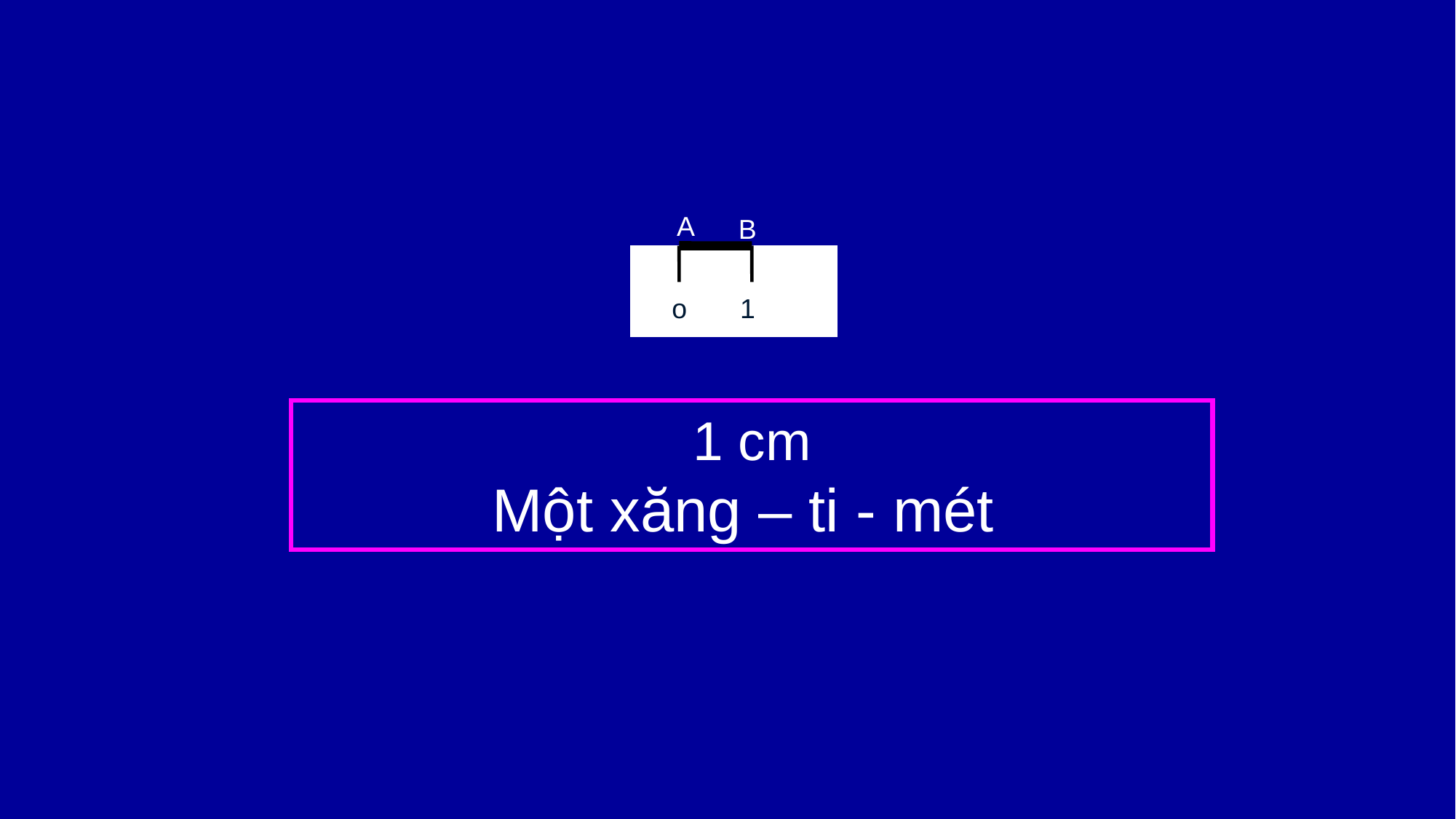

A
B

    o       1

1 cm
Một xăng – ti - mét